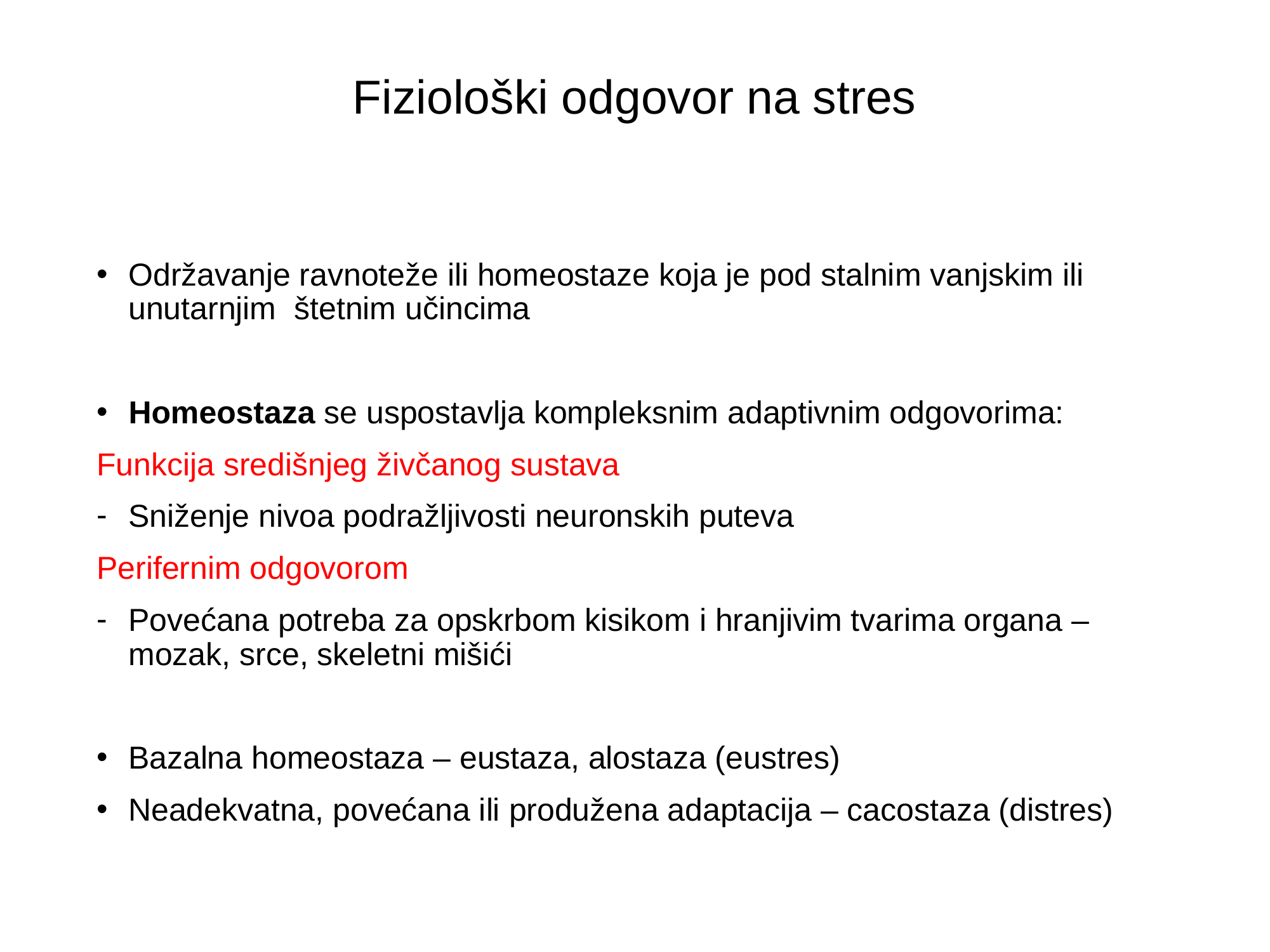

# Fiziološki odgovor na stres
Održavanje ravnoteže ili homeostaze koja je pod stalnim vanjskim ili unutarnjim  štetnim učincima

Homeostaza se uspostavlja kompleksnim adaptivnim odgovorima:
Funkcija središnjeg živčanog sustava
Sniženje nivoa podražljivosti neuronskih puteva
Perifernim odgovorom
Povećana potreba za opskrbom kisikom i hranjivim tvarima organa – mozak, srce, skeletni mišići

Bazalna homeostaza – eustaza, alostaza (eustres)
Neadekvatna, povećana ili produžena adaptacija – cacostaza (distres)